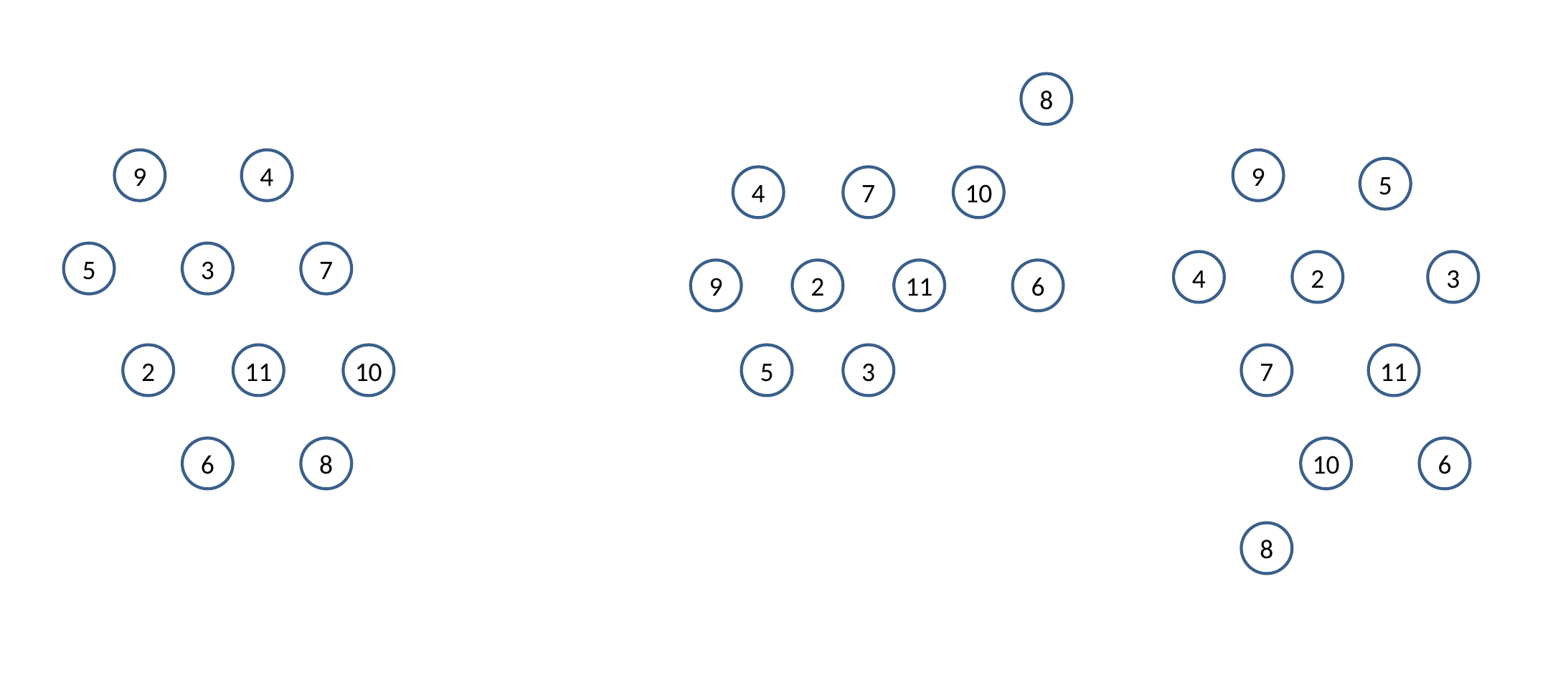

8
9
4
9
5
4
7
10
5
3
7
4
2
3
9
2
11
6
2
11
10
5
3
7
11
6
8
10
6
8